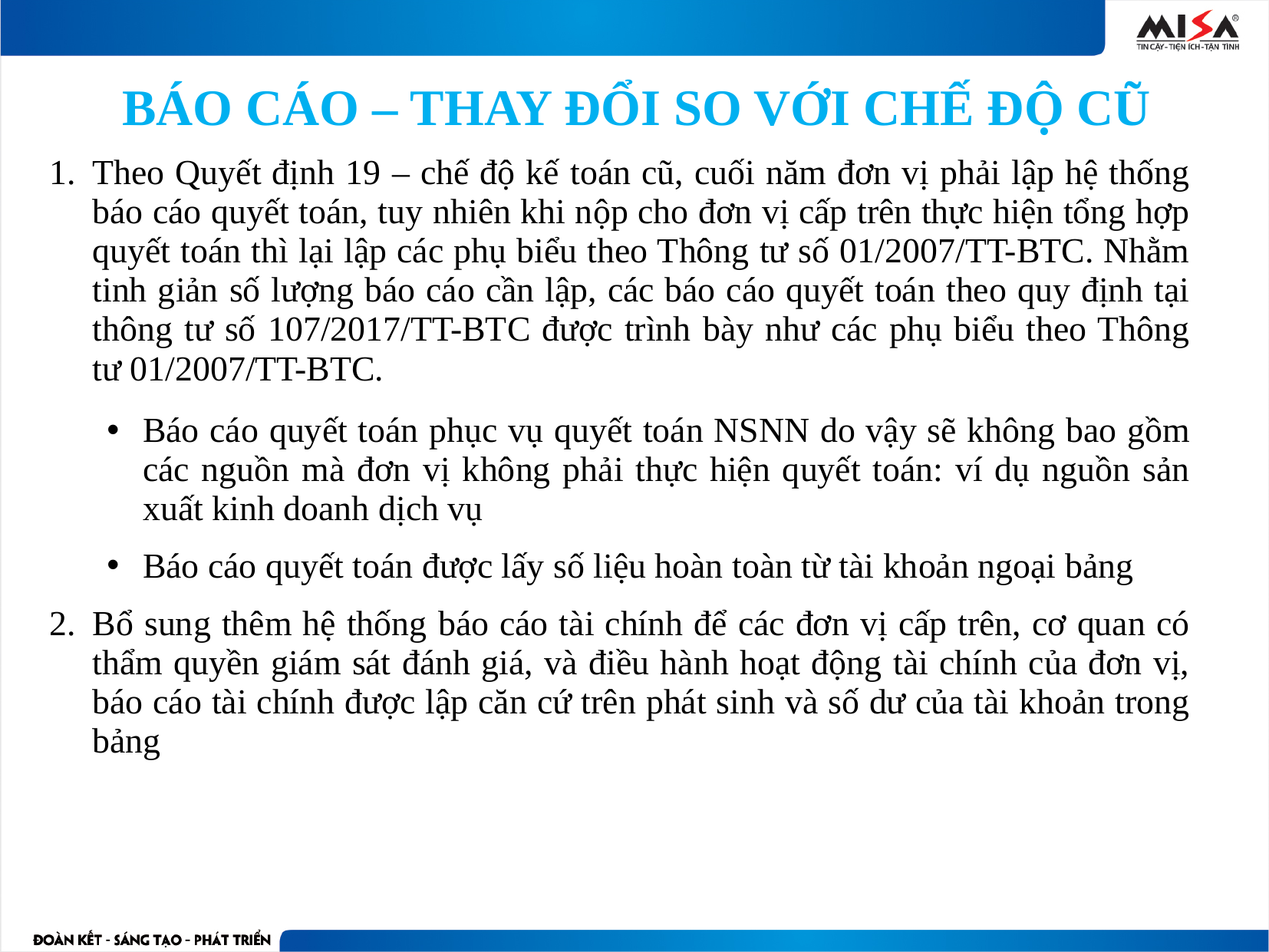

# BÁO CÁO – THAY ĐỔI SO VỚI CHẾ ĐỘ CŨ
Theo Quyết định 19 – chế độ kế toán cũ, cuối năm đơn vị phải lập hệ thống báo cáo quyết toán, tuy nhiên khi nộp cho đơn vị cấp trên thực hiện tổng hợp quyết toán thì lại lập các phụ biểu theo Thông tư số 01/2007/TT-BTC. Nhằm tinh giản số lượng báo cáo cần lập, các báo cáo quyết toán theo quy định tại thông tư số 107/2017/TT-BTC được trình bày như các phụ biểu theo Thông tư 01/2007/TT-BTC.
Báo cáo quyết toán phục vụ quyết toán NSNN do vậy sẽ không bao gồm các nguồn mà đơn vị không phải thực hiện quyết toán: ví dụ nguồn sản xuất kinh doanh dịch vụ
Báo cáo quyết toán được lấy số liệu hoàn toàn từ tài khoản ngoại bảng
Bổ sung thêm hệ thống báo cáo tài chính để các đơn vị cấp trên, cơ quan có thẩm quyền giám sát đánh giá, và điều hành hoạt động tài chính của đơn vị, báo cáo tài chính được lập căn cứ trên phát sinh và số dư của tài khoản trong bảng